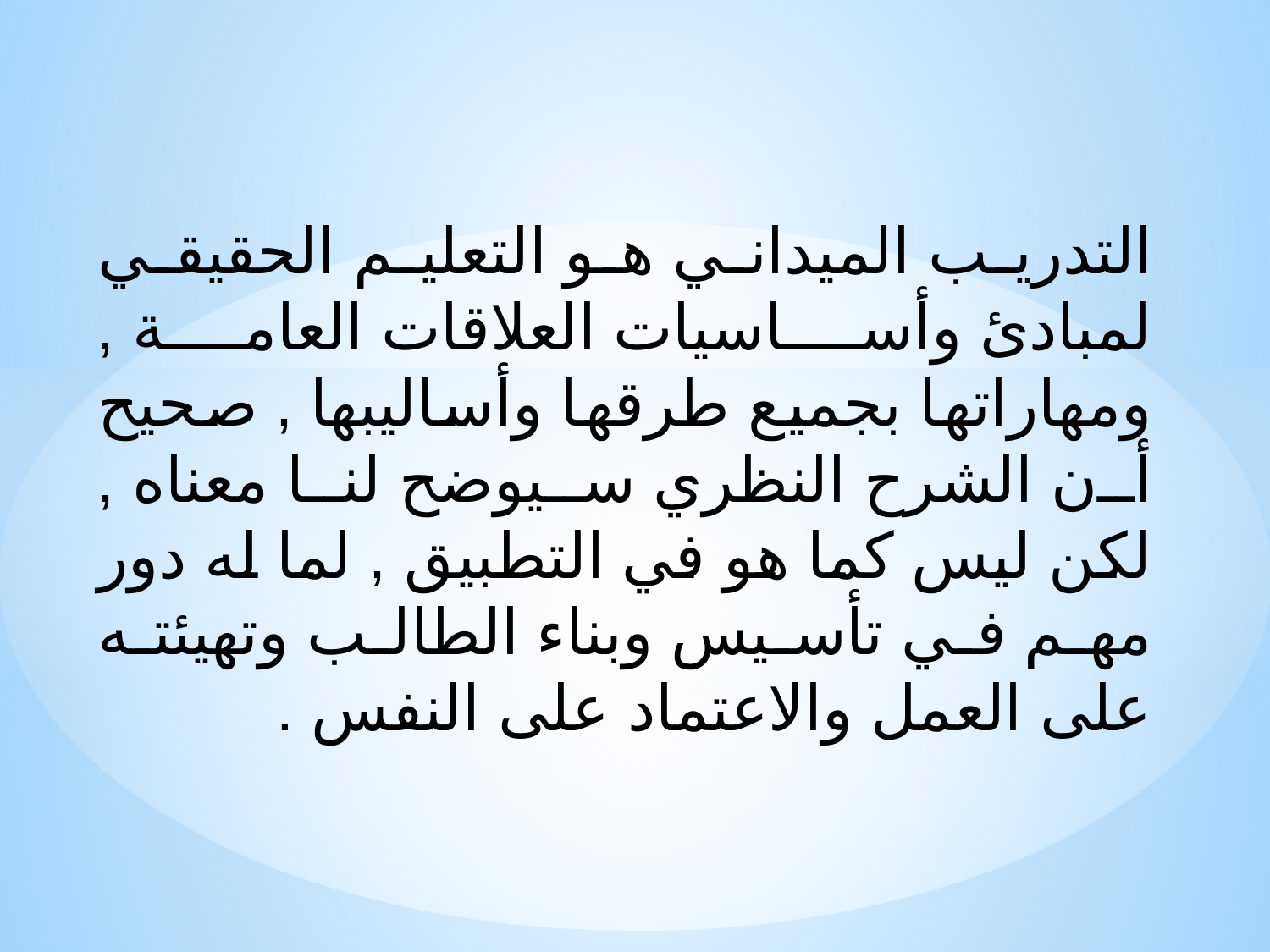

التدريب الميداني هو التعليم الحقيقي لمبادئ وأساسيات العلاقات العامة , ومهاراتها بجميع طرقها وأساليبها , صحيح أن الشرح النظري سيوضح لنا معناه , لكن ليس كما هو في التطبيق , لما له دور مهم في تأسيس وبناء الطالب وتهيئته على العمل والاعتماد على النفس .